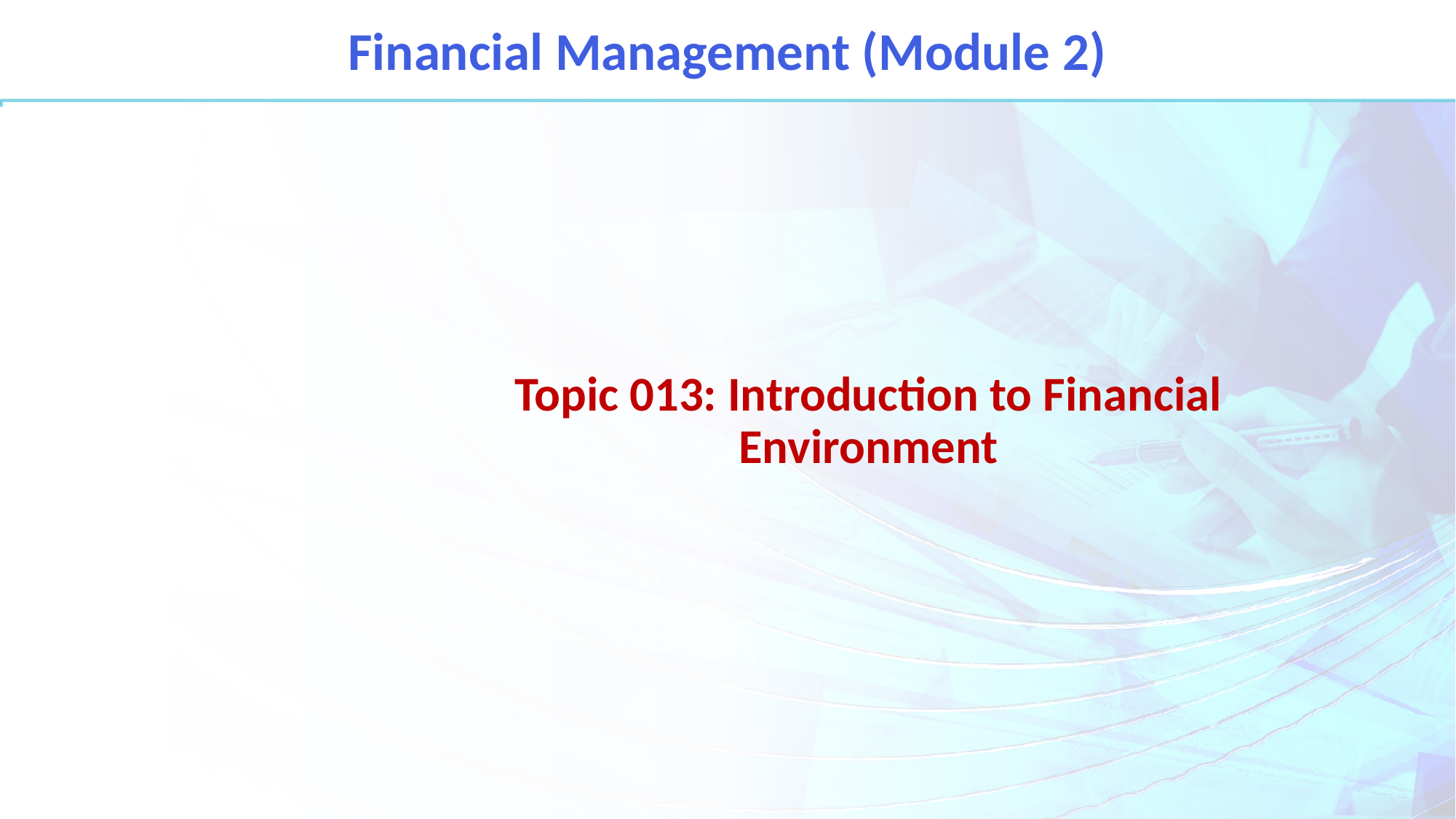

Financial Management (Module 2)
Topic 013: Introduction to Financial Environment